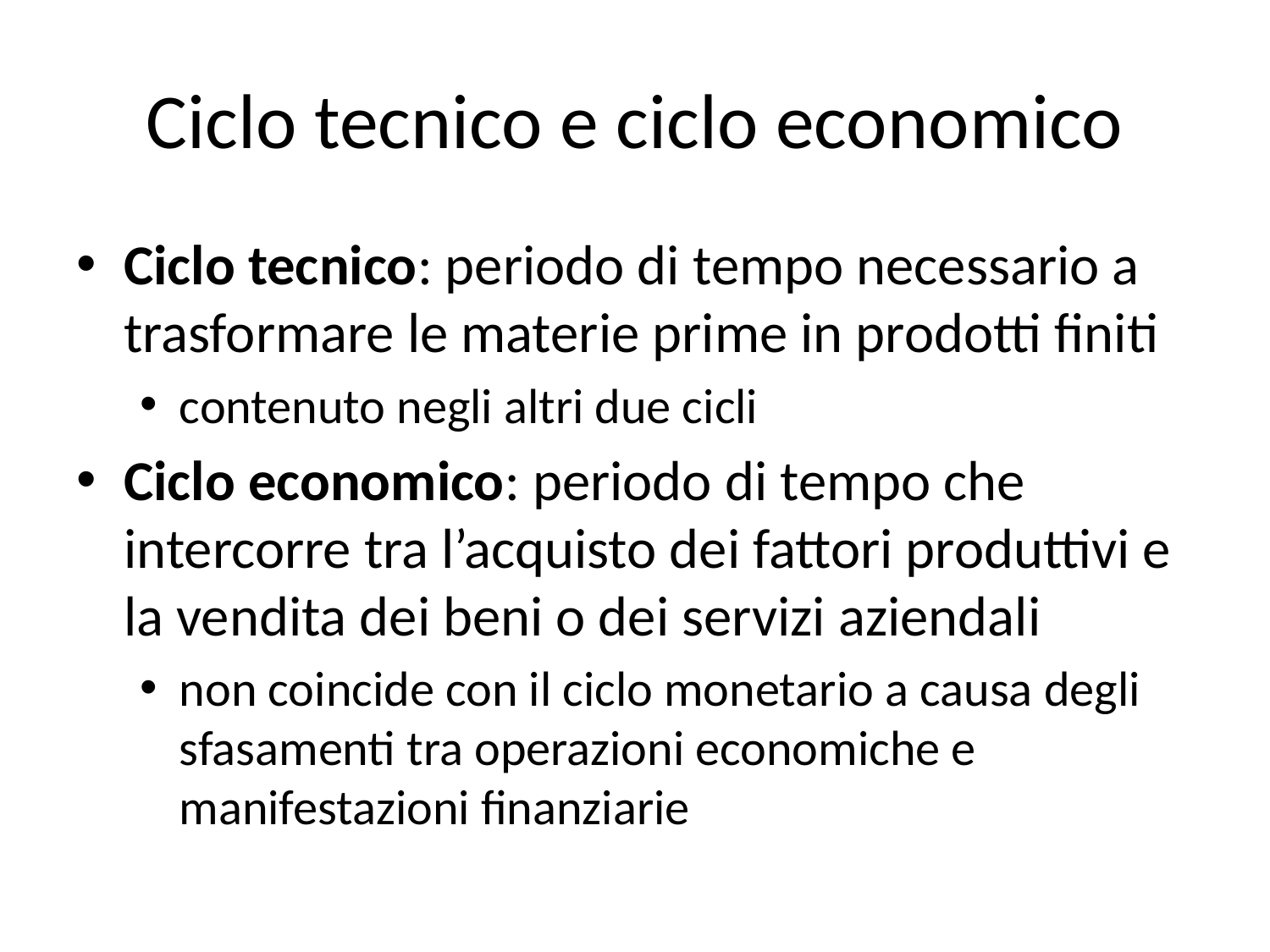

# Ciclo tecnico e ciclo economico
Ciclo tecnico: periodo di tempo necessario a trasformare le materie prime in prodotti finiti
contenuto negli altri due cicli
Ciclo economico: periodo di tempo che intercorre tra l’acquisto dei fattori produttivi e la vendita dei beni o dei servizi aziendali
non coincide con il ciclo monetario a causa degli sfasamenti tra operazioni economiche e manifestazioni finanziarie